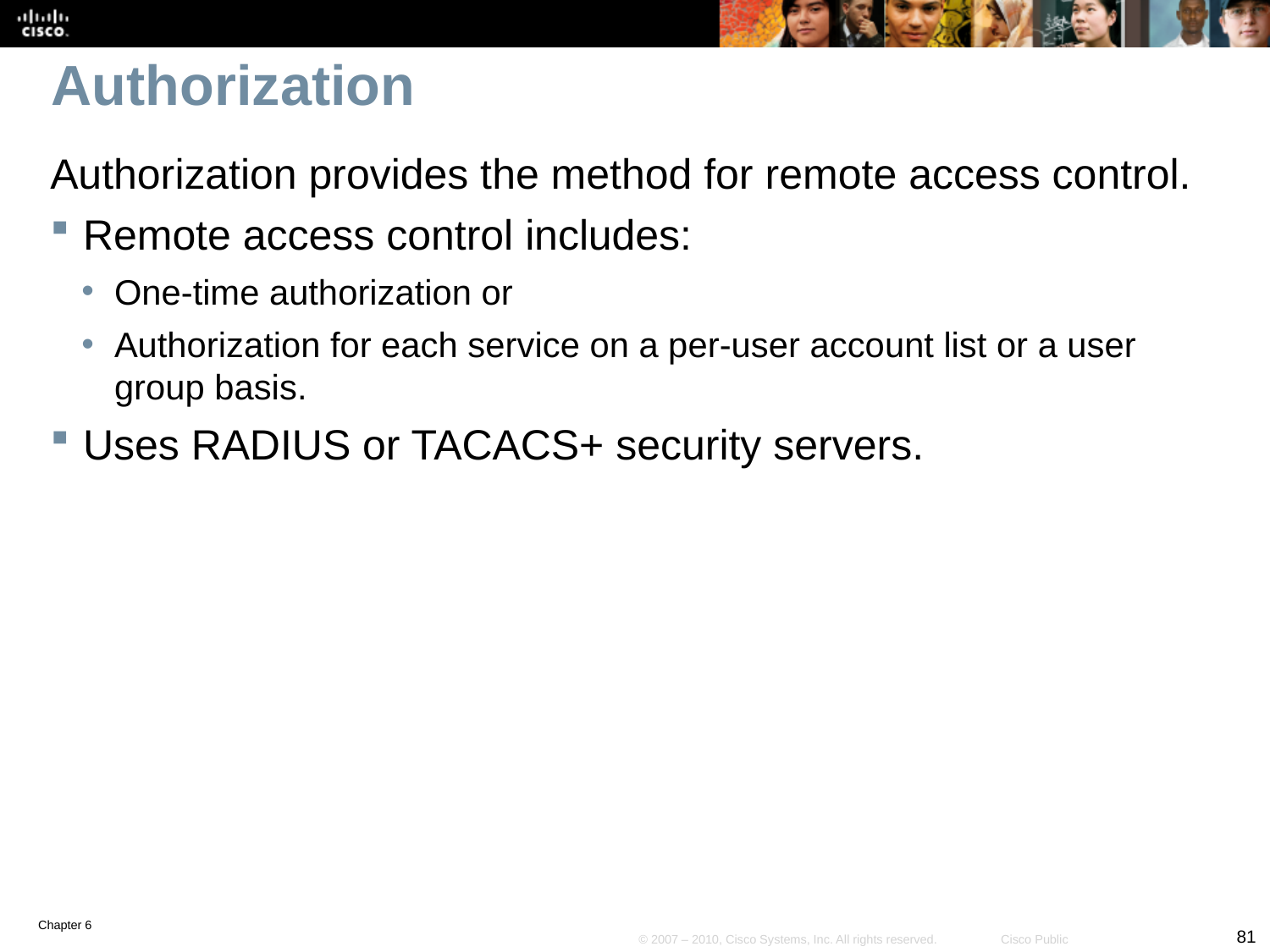

# Authorization
Authorization provides the method for remote access control.
Remote access control includes:
One-time authorization or
Authorization for each service on a per-user account list or a user group basis.
Uses RADIUS or TACACS+ security servers.